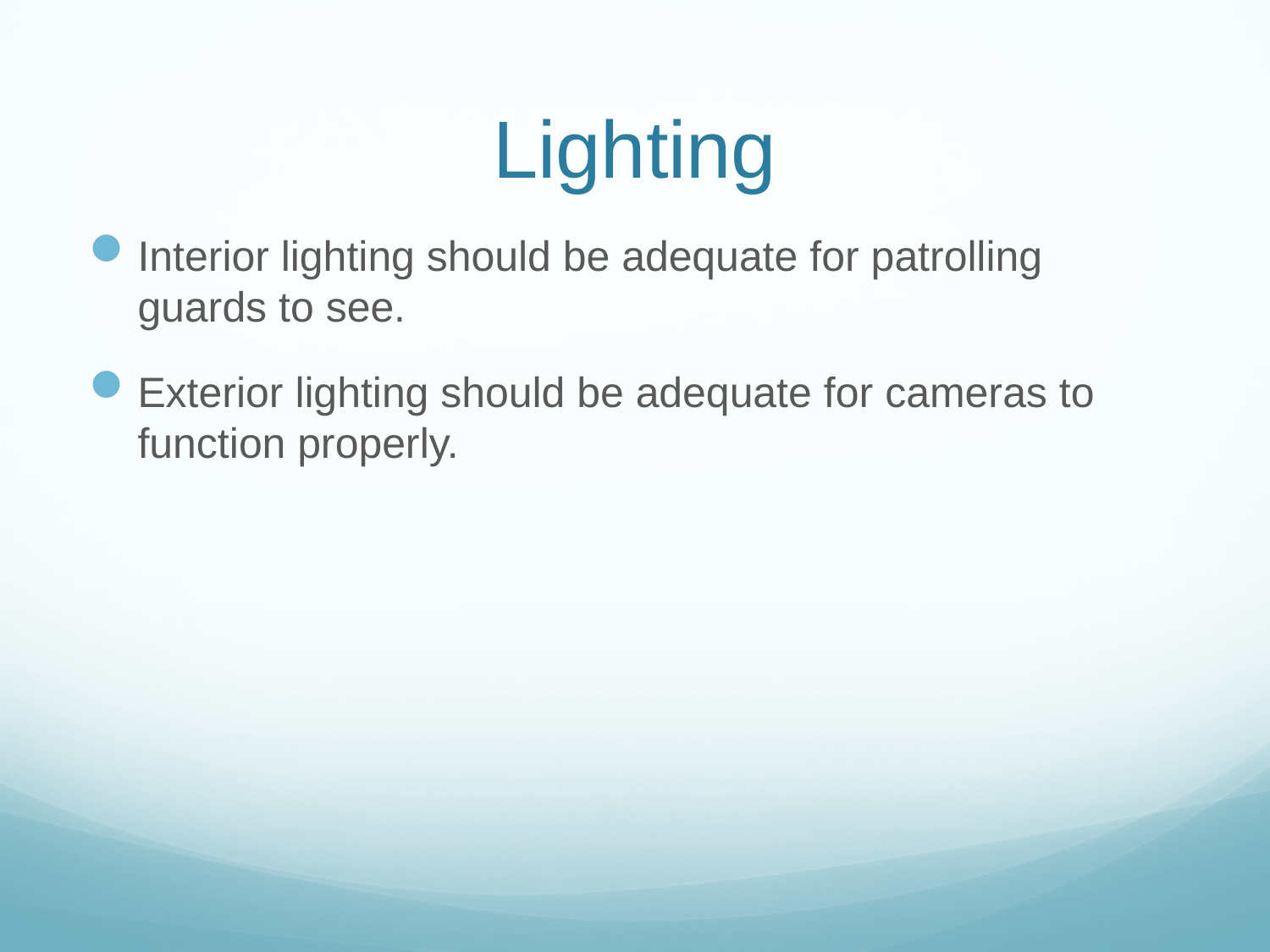

# Lighting
Interior lighting should be adequate for patrolling guards to see.
Exterior lighting should be adequate for cameras to function properly.